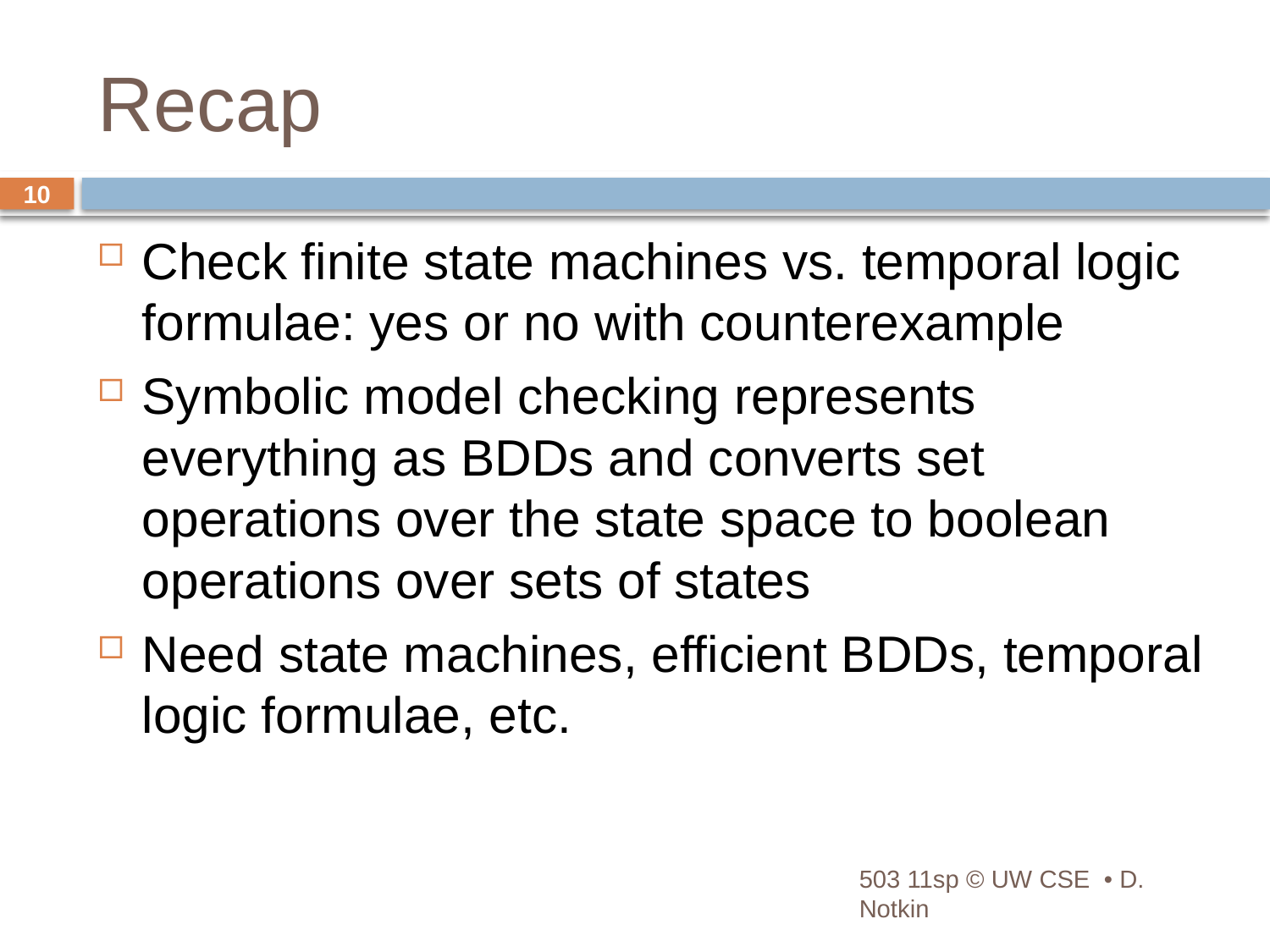

# Recap
10
Check finite state machines vs. temporal logic formulae: yes or no with counterexample
Symbolic model checking represents everything as BDDs and converts set operations over the state space to boolean operations over sets of states
Need state machines, efficient BDDs, temporal logic formulae, etc.
503 11sp © UW CSE  • D. Notkin